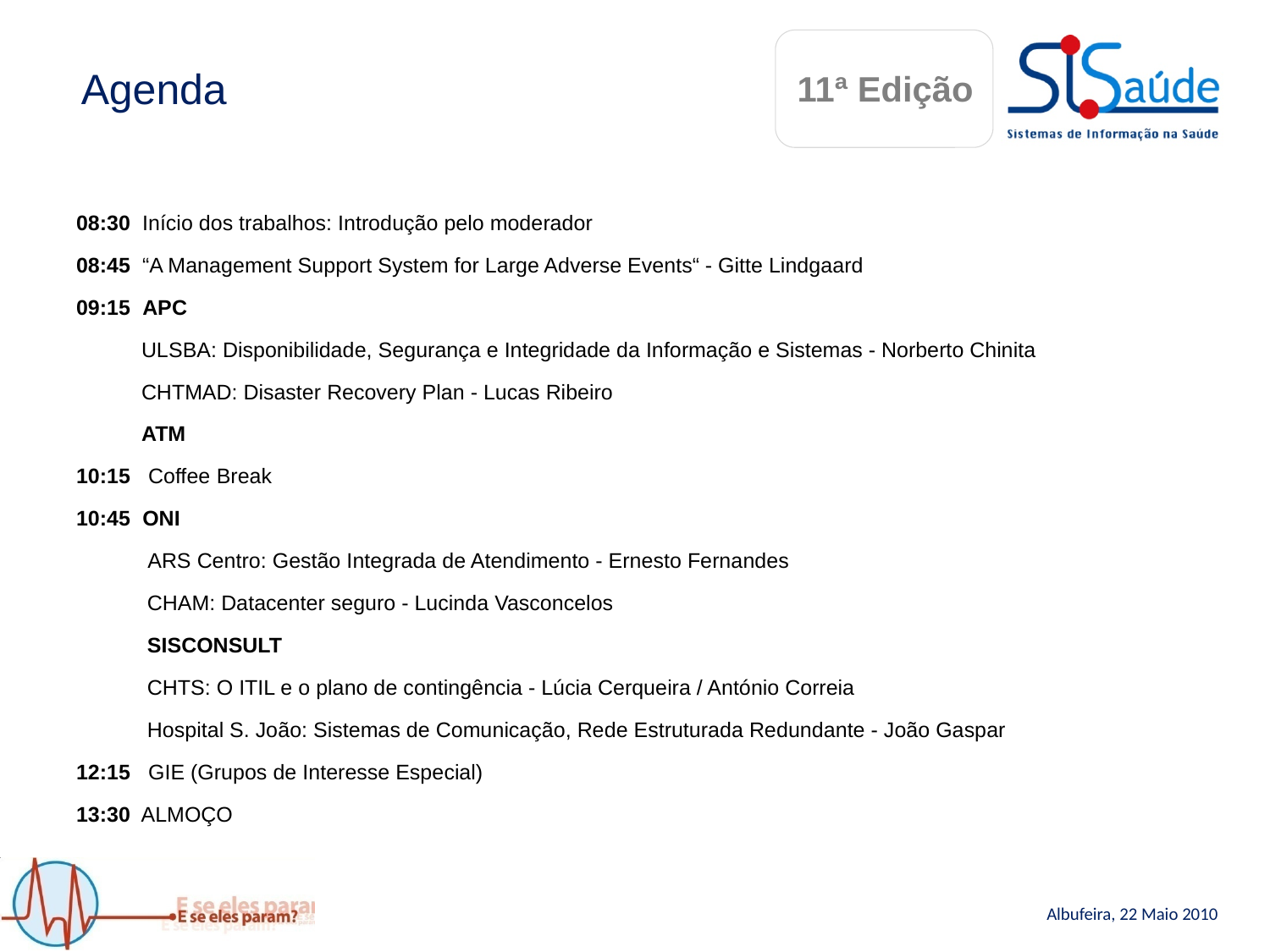

# Agenda
11ª Edição
08:30  Início dos trabalhos: Introdução pelo moderador
08:45  “A Management Support System for Large Adverse Events“ - Gitte Lindgaard
09:15  APC
           ULSBA: Disponibilidade, Segurança e Integridade da Informação e Sistemas - Norberto Chinita
           CHTMAD: Disaster Recovery Plan - Lucas Ribeiro
           ATM
10:15   Coffee Break
10:45  ONI
	    ARS Centro: Gestão Integrada de Atendimento - Ernesto Fernandes
            CHAM: Datacenter seguro - Lucinda Vasconcelos
            SISCONSULT
            CHTS: O ITIL e o plano de contingência - Lúcia Cerqueira / António Correia
            Hospital S. João: Sistemas de Comunicação, Rede Estruturada Redundante - João Gaspar
12:15   GIE (Grupos de Interesse Especial)
13:30  ALMOÇO